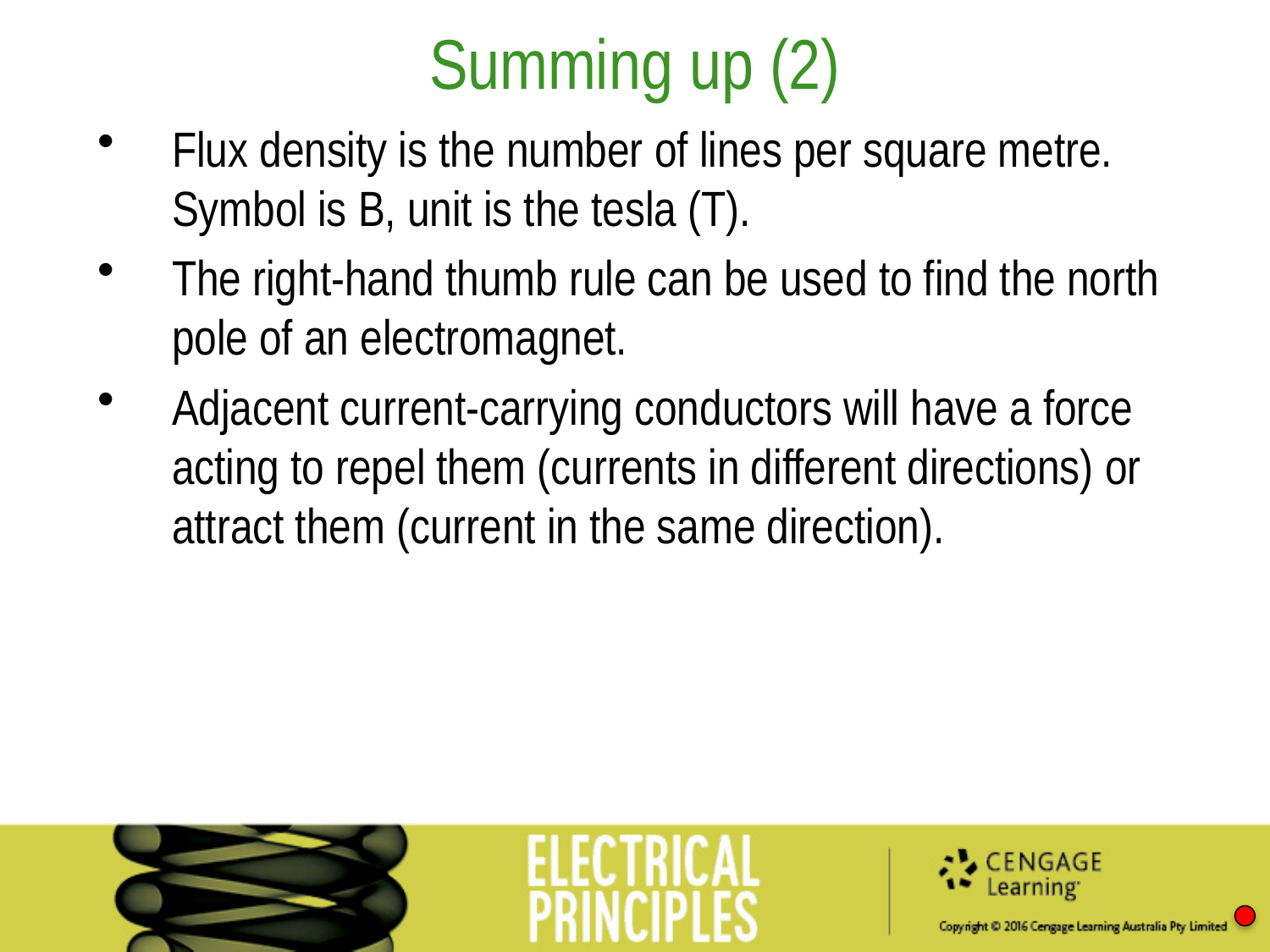

Summing up (2)
Flux density is the number of lines per square metre. Symbol is B, unit is the tesla (T).
The right-hand thumb rule can be used to find the north pole of an electromagnet.
Adjacent current-carrying conductors will have a force acting to repel them (currents in different directions) or attract them (current in the same direction).